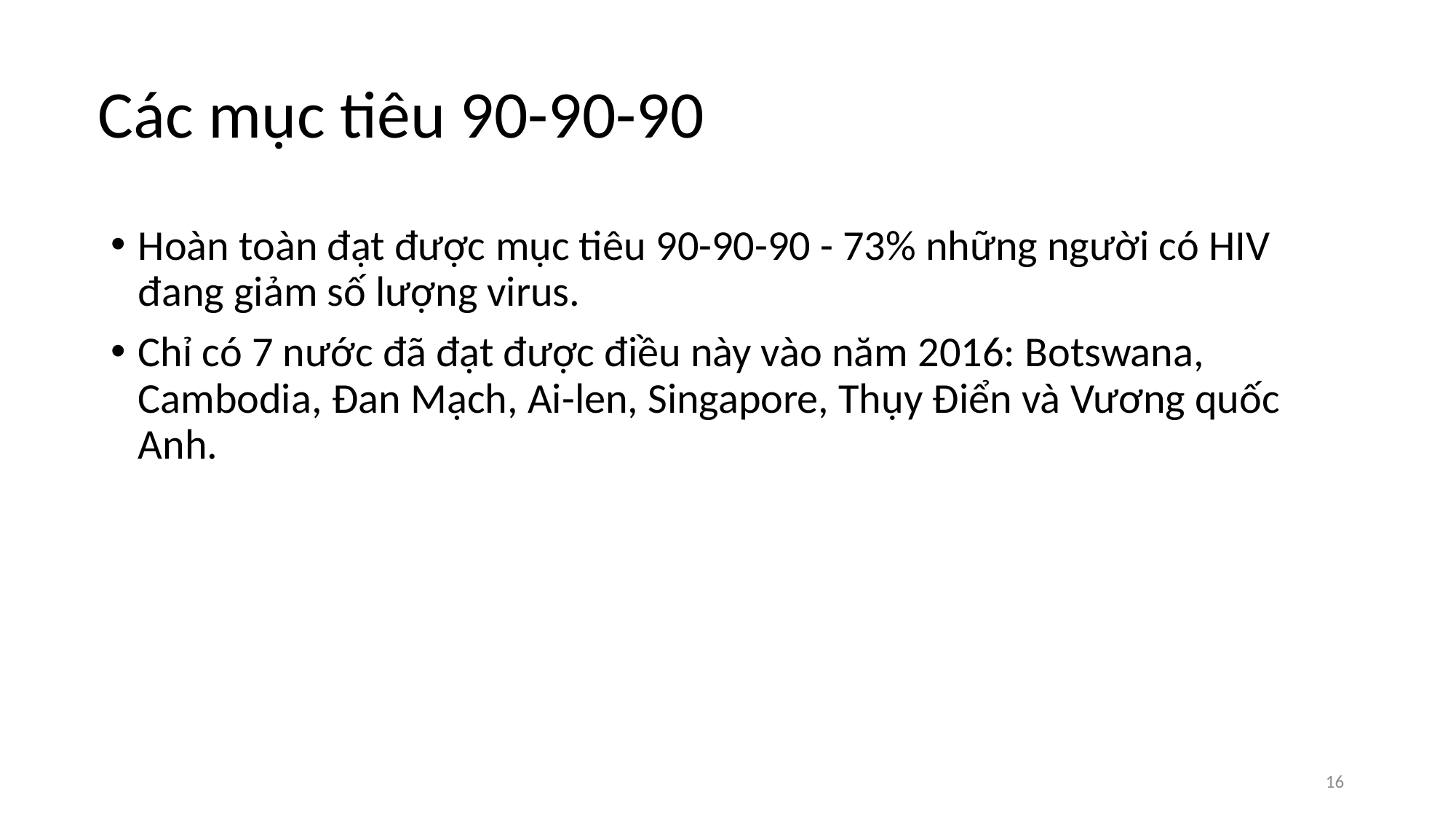

# Các mục tiêu 90-90-90
Hoàn toàn đạt được mục tiêu 90-90-90 - 73% những người có HIV đang giảm số lượng virus.
Chỉ có 7 nước đã đạt được điều này vào năm 2016: Botswana, Cambodia, Đan Mạch, Ai-len, Singapore, Thụy Điển và Vương quốc Anh.
16